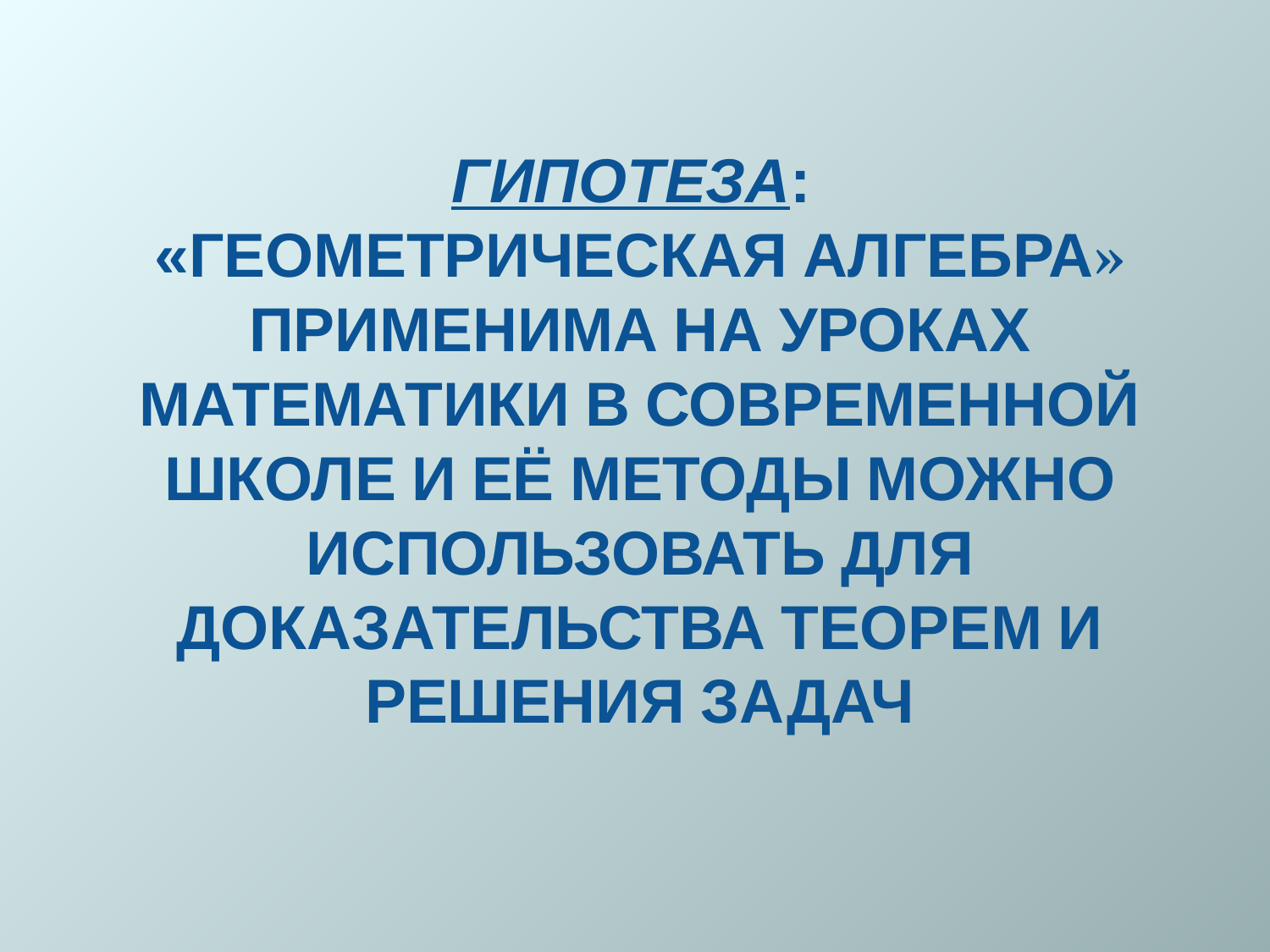

# ГИПОТЕЗА: «геометрическая алгебра» применима на уроках математики в современной школе и её методы можно использовать для доказательства теорем и решения задач